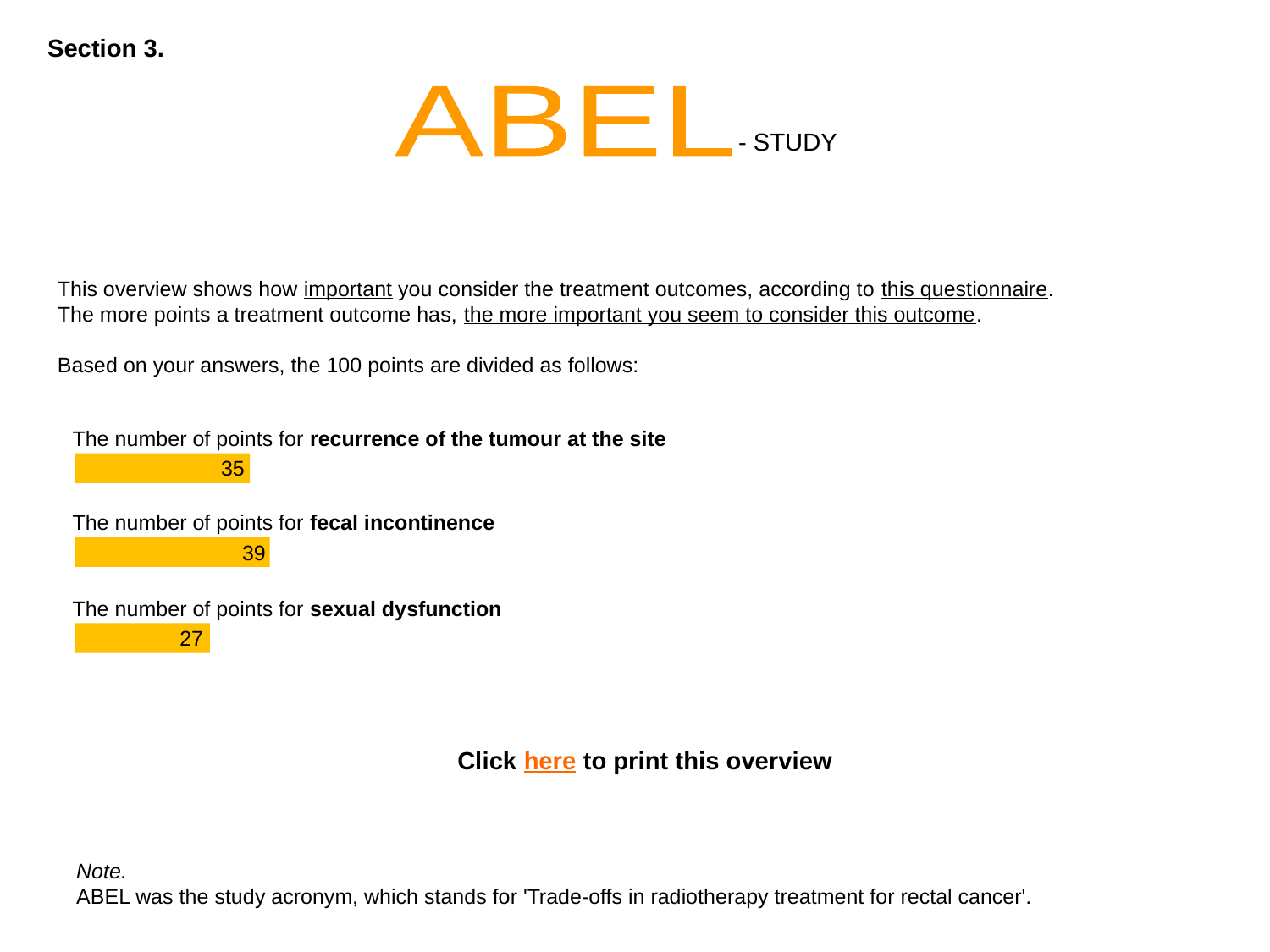

Section 3.
ABEL
- STUDY
This overview shows how important you consider the treatment outcomes, according to this questionnaire.
The more points a treatment outcome has, the more important you seem to consider this outcome.

Based on your answers, the 100 points are divided as follows:
The number of points for recurrence of the tumour at the site
35

The number of points for fecal incontinence
39

The number of points for sexual dysfunction
27

Click here to print this overview

Note.
ABEL was the study acronym, which stands for 'Trade-offs in radiotherapy treatment for rectal cancer'.